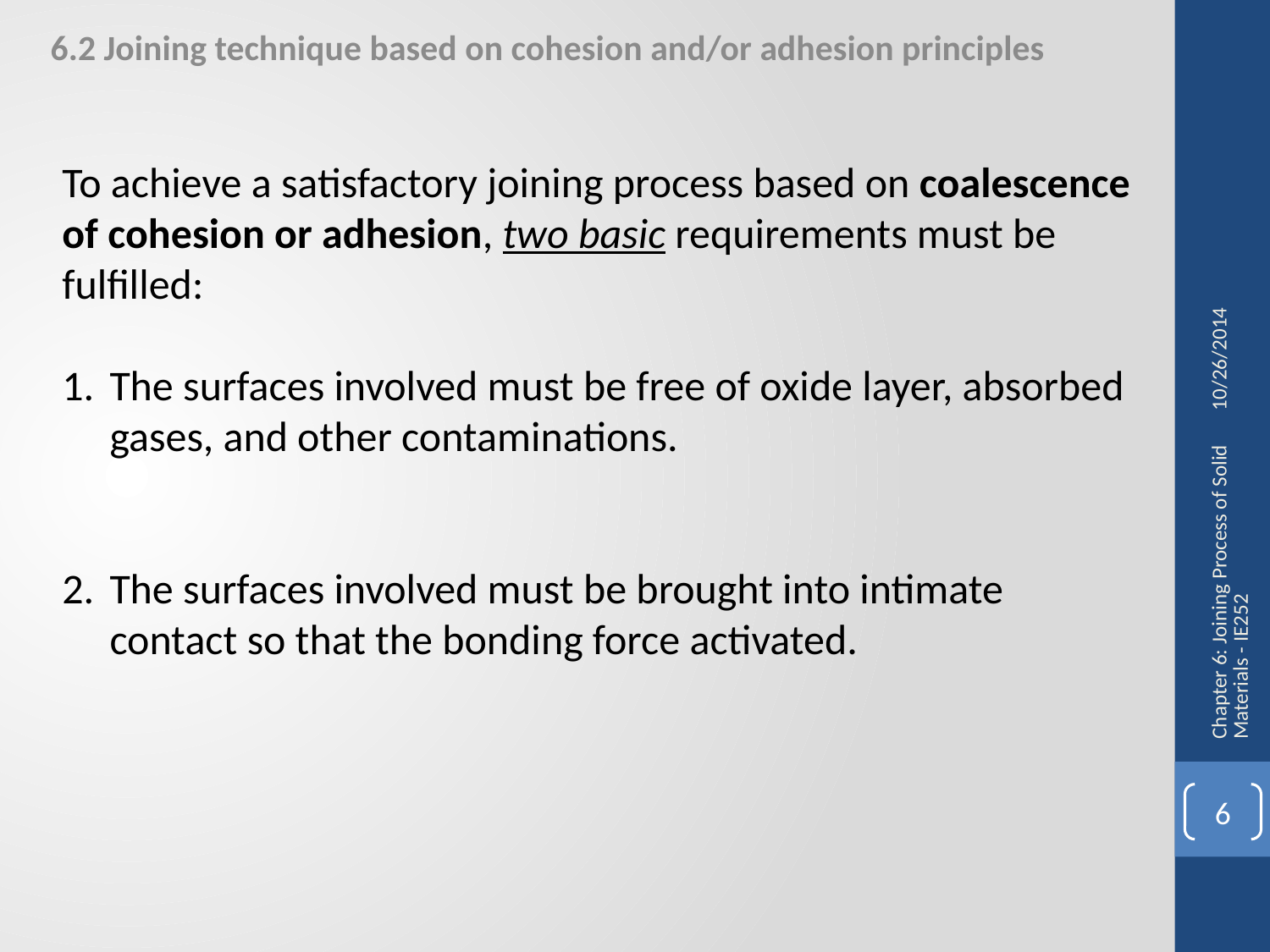

6.2 Joining technique based on cohesion and/or adhesion principles

To achieve a satisfactory joining process based on coalescence of cohesion or adhesion, two basic requirements must be fulfilled:

The surfaces involved must be free of oxide layer, absorbed gases, and other contaminations.

The surfaces involved must be brought into intimate contact so that the bonding force activated.
10/26/2014
Chapter 6: Joining Process of Solid Materials - IE252
6